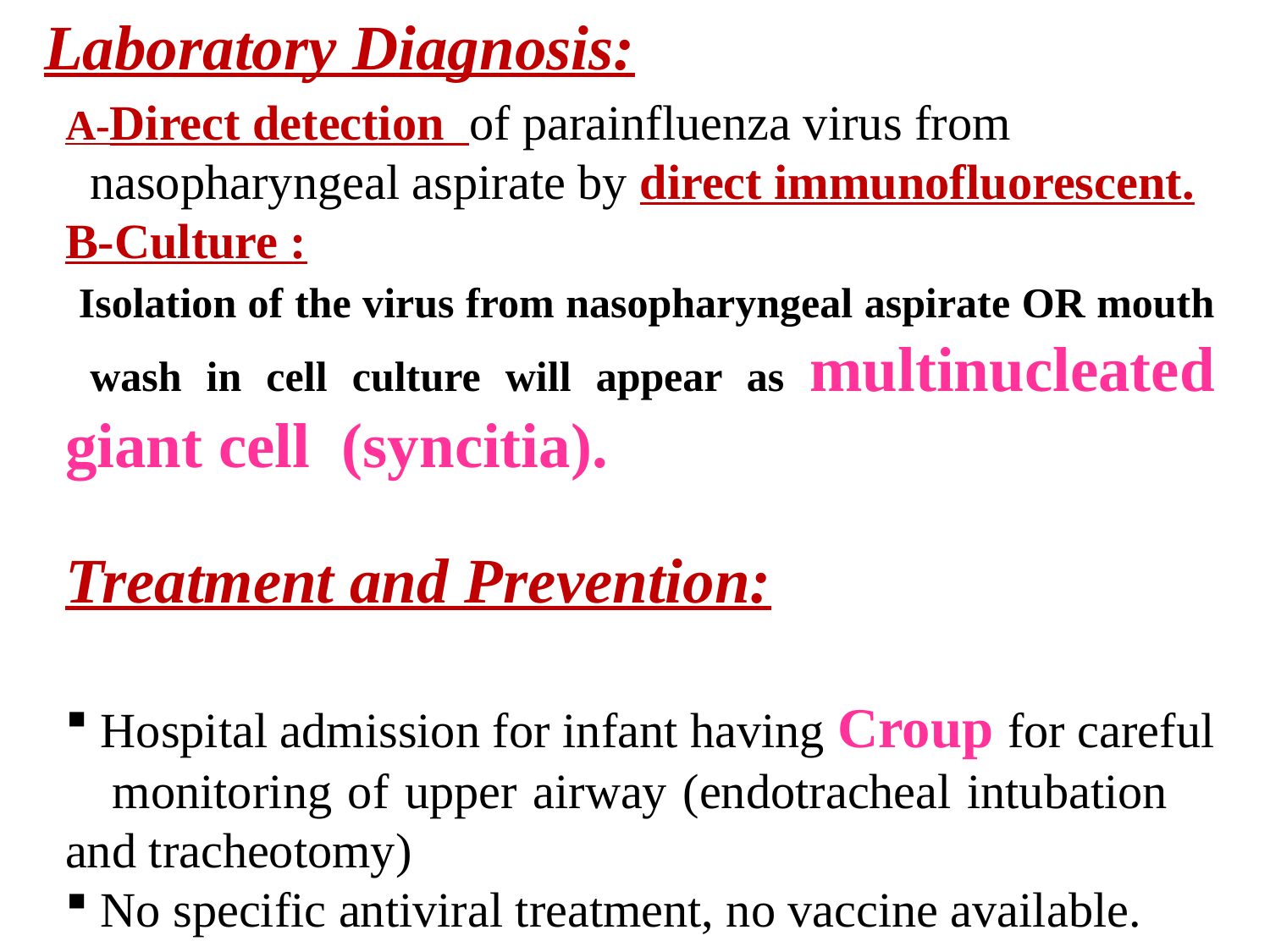

Laboratory Diagnosis:
A-Direct detection  of parainfluenza virus from
  nasopharyngeal aspirate by direct immunofluorescent.
B-Culture :
 Isolation of the virus from nasopharyngeal aspirate OR mouth  wash in cell culture will appear as multinucleated giant cell  (syncitia).

Treatment and Prevention:

 Hospital admission for infant having Croup for careful
   monitoring of upper airway (endotracheal intubation    and tracheotomy)
 No specific antiviral treatment, no vaccine available.